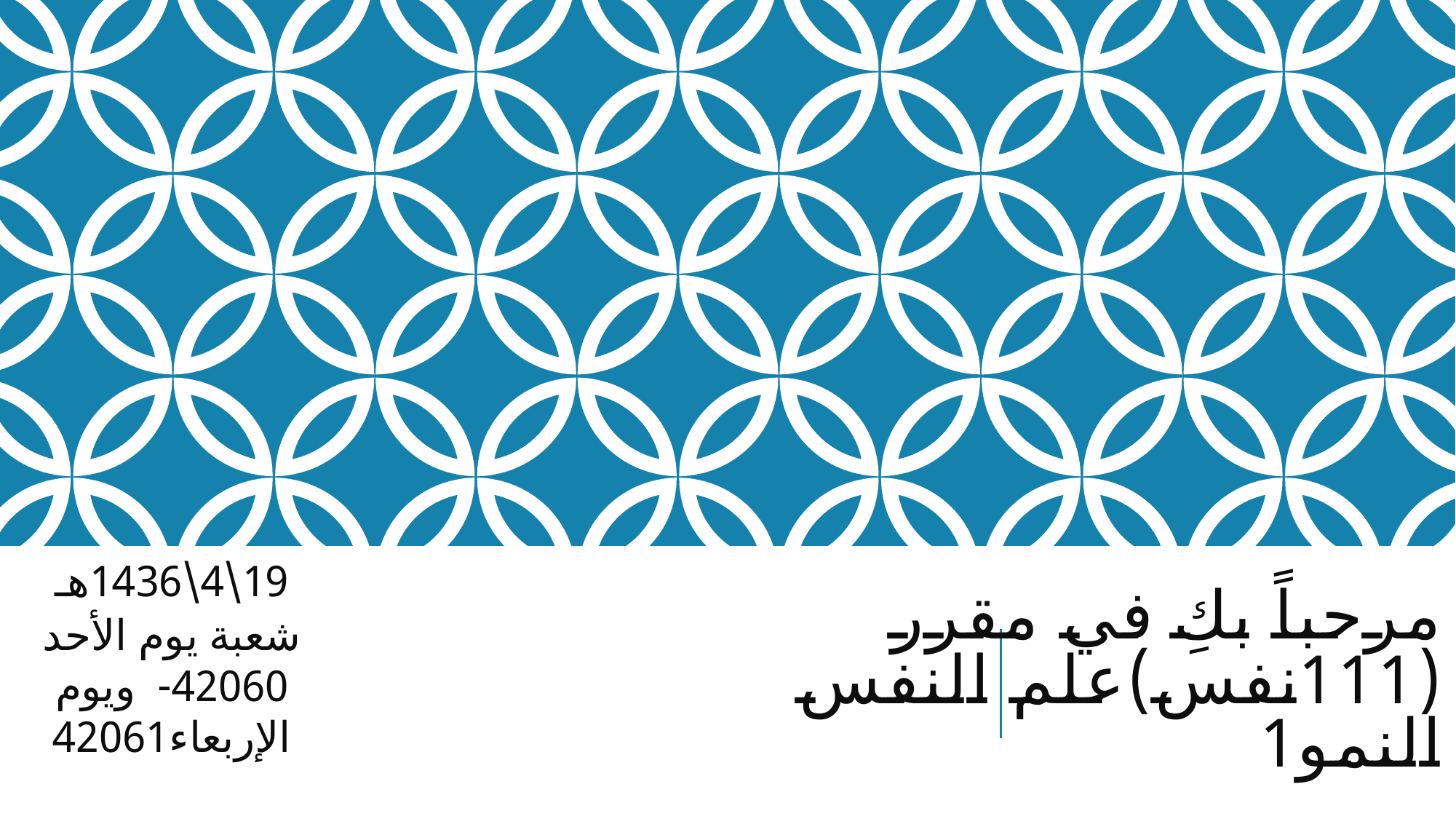

19\4\1436هـ
شعبة يوم الأحد 42060-  ويوم الإربعاء42061

# مرحباً بكِ في مقرر (111نفس)علم النفس النمو1